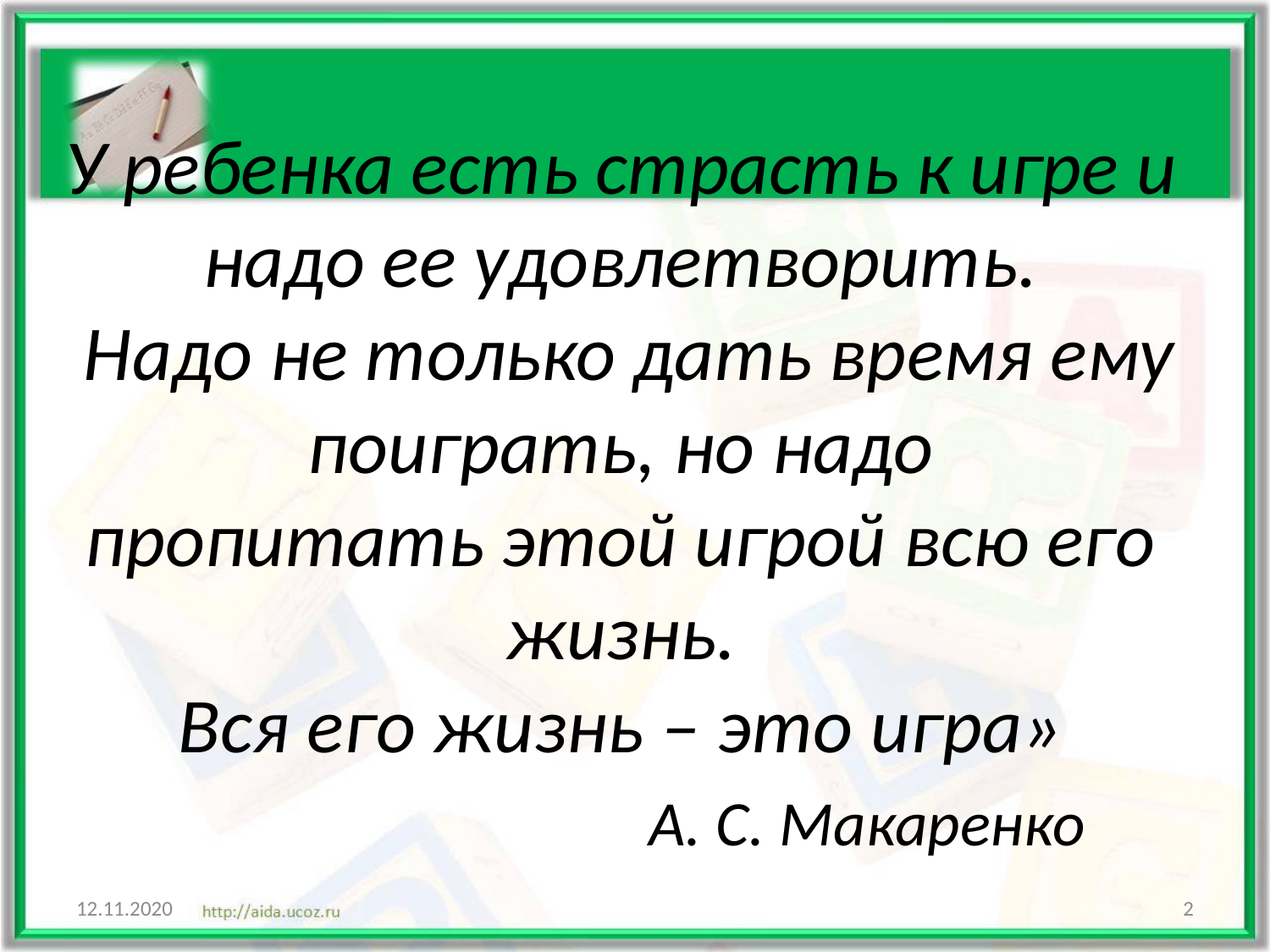

# У ребенка есть страсть к игре и надо ее удовлетворить.  Надо не только дать время ему поиграть, но надо пропитать этой игрой всю его жизнь. Вся его жизнь – это игра» А. С. Макаренко
12.11.2020
2